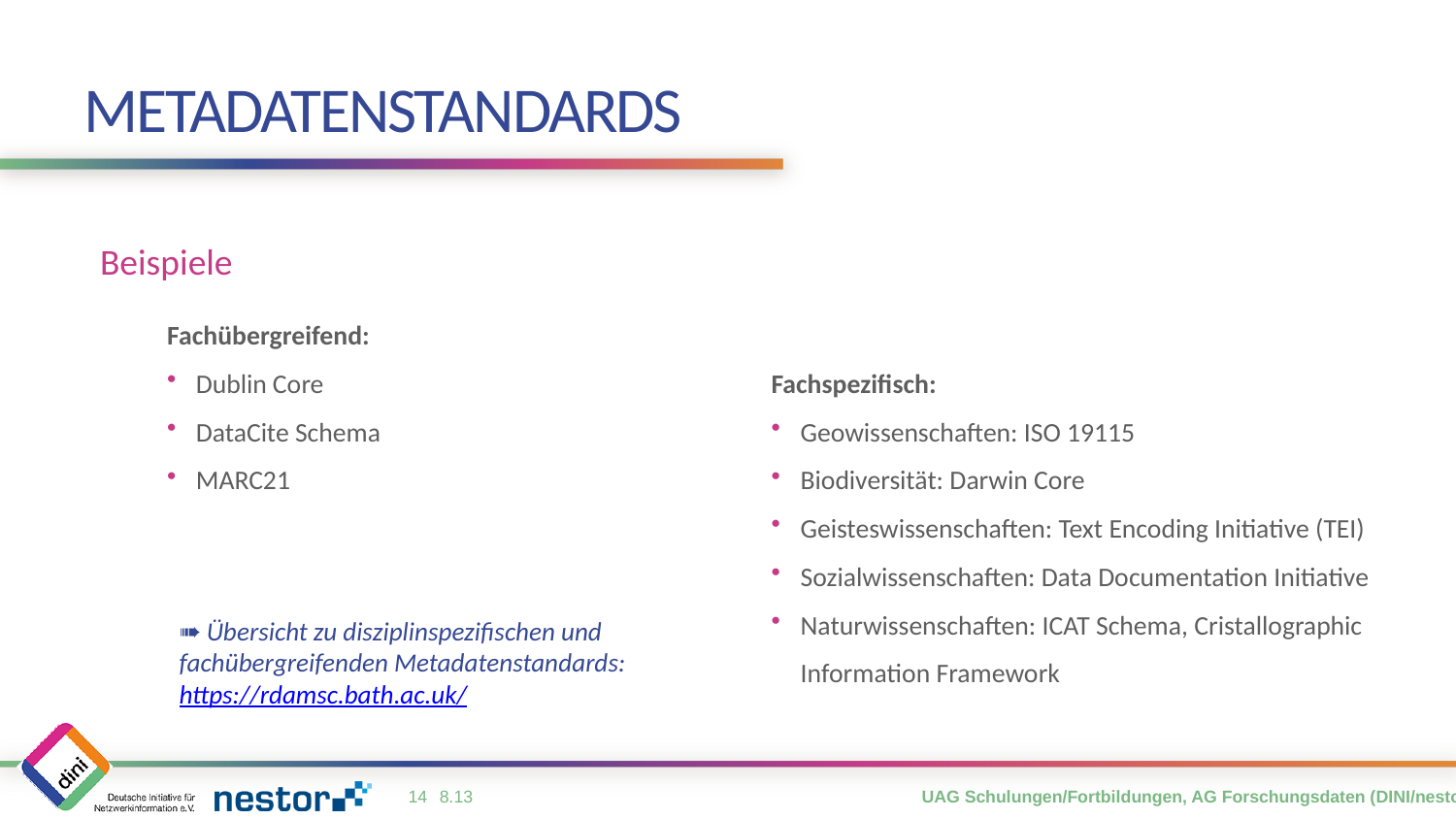

# Metadatenstandards
Beispiele
Fachübergreifend:
Dublin Core
DataCite Schema
MARC21

Fachspezifisch:
Geowissenschaften: ISO 19115
Biodiversität: Darwin Core
Geisteswissenschaften: Text Encoding Initiative (TEI)
Sozialwissenschaften: Data Documentation Initiative
Naturwissenschaften: ICAT Schema, Cristallographic Information Framework
➠ Übersicht zu disziplinspezifischen und fachübergreifenden Metadatenstandards: https://rdamsc.bath.ac.uk/
14
8.13